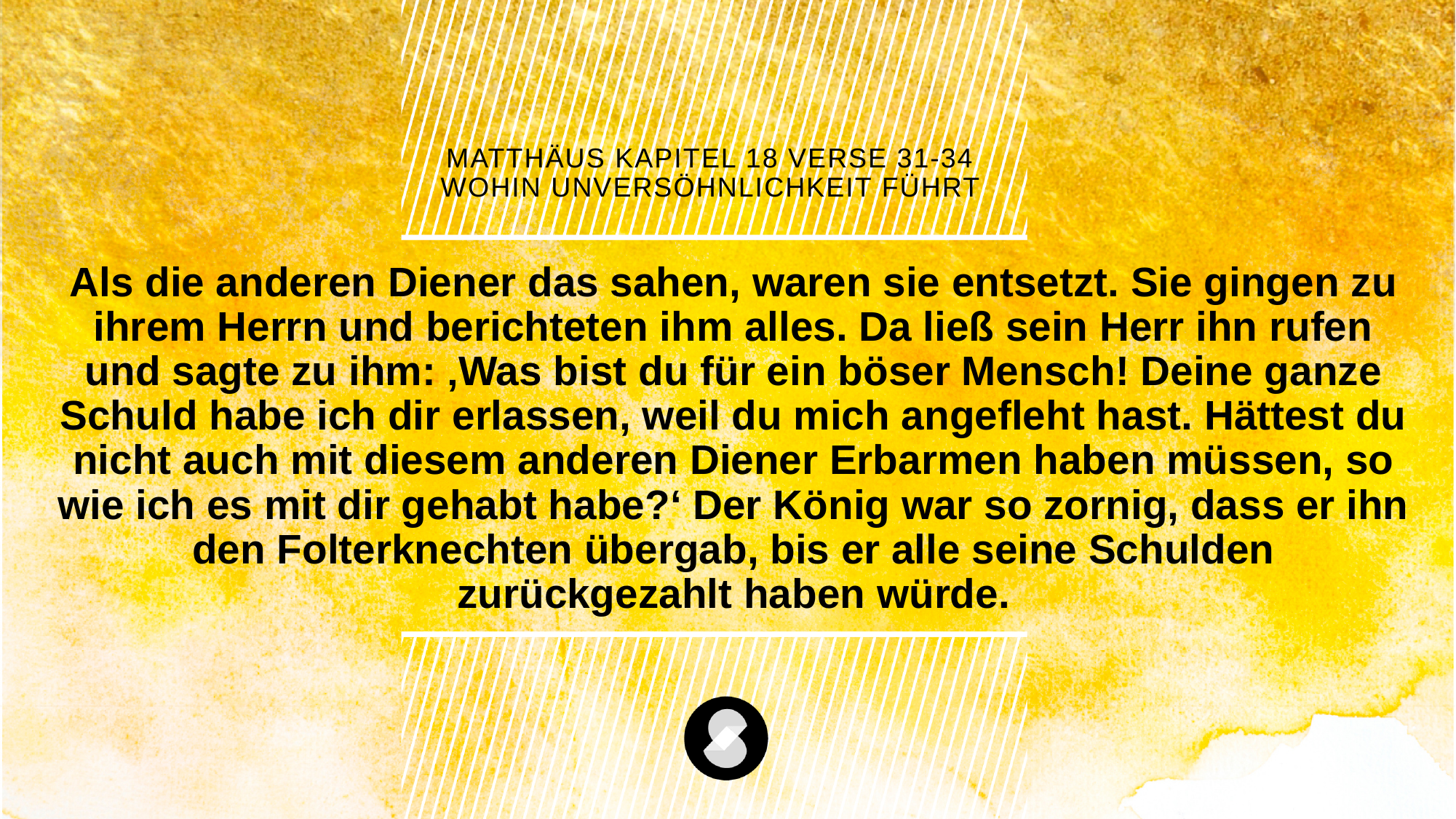

Matthäus Kapitel 18 Verse 31-34
Wohin Unversöhnlichkeit führt
Als die anderen Diener das sahen, waren sie entsetzt. Sie gingen zu ihrem Herrn und berichteten ihm alles. Da ließ sein Herr ihn rufen und sagte zu ihm: ‚Was bist du für ein böser Mensch! Deine ganze Schuld habe ich dir erlassen, weil du mich angefleht hast. Hättest du nicht auch mit diesem anderen Diener Erbarmen haben müssen, so wie ich es mit dir gehabt habe?‘ Der König war so zornig, dass er ihn den Folterknechten übergab, bis er alle seine Schulden zurückgezahlt haben würde.